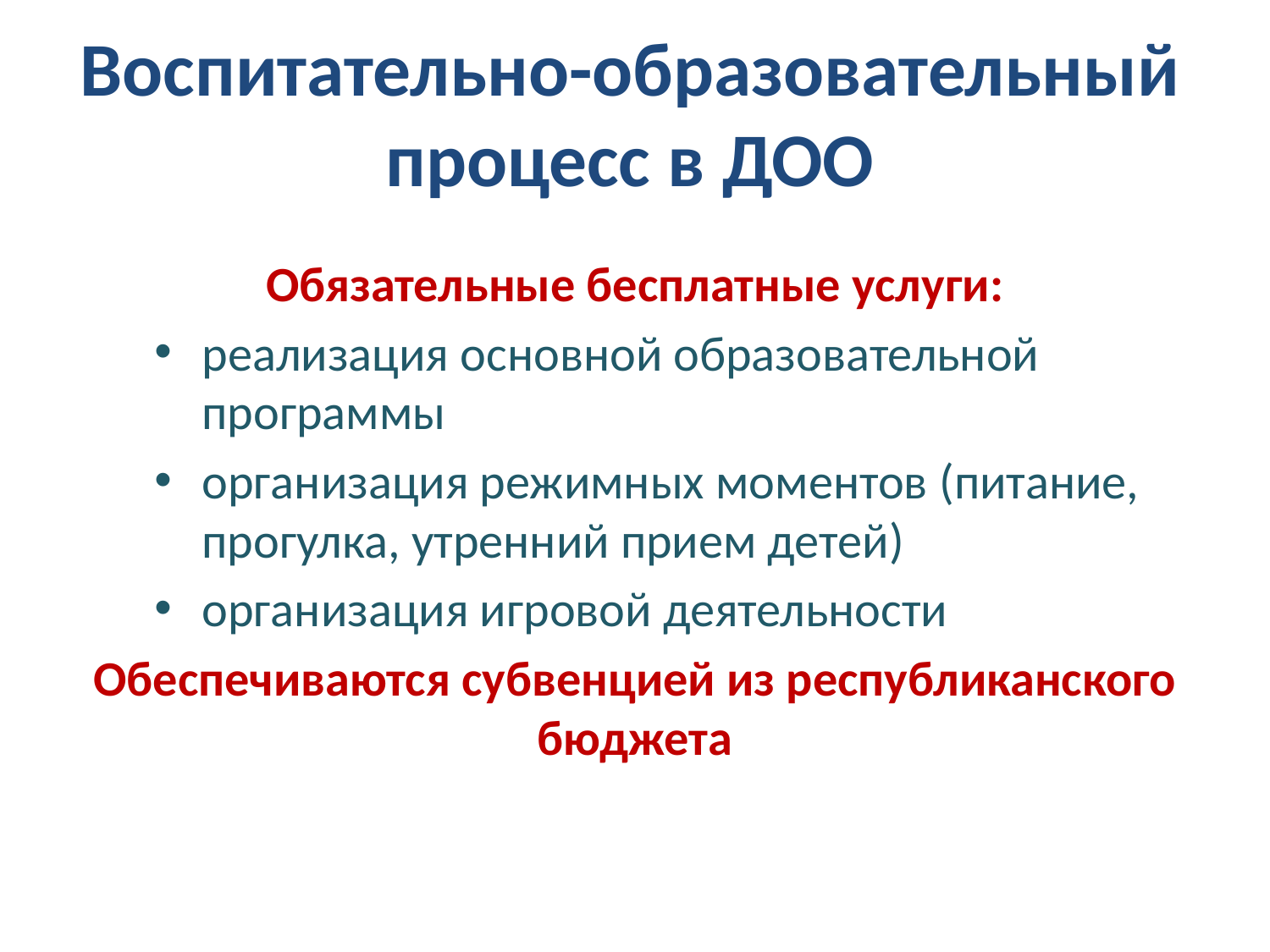

# Воспитательно-образовательный процесс в ДОО
Обязательные бесплатные услуги:
реализация основной образовательной программы
организация режимных моментов (питание, прогулка, утренний прием детей)
организация игровой деятельности
Обеспечиваются субвенцией из республиканского бюджета